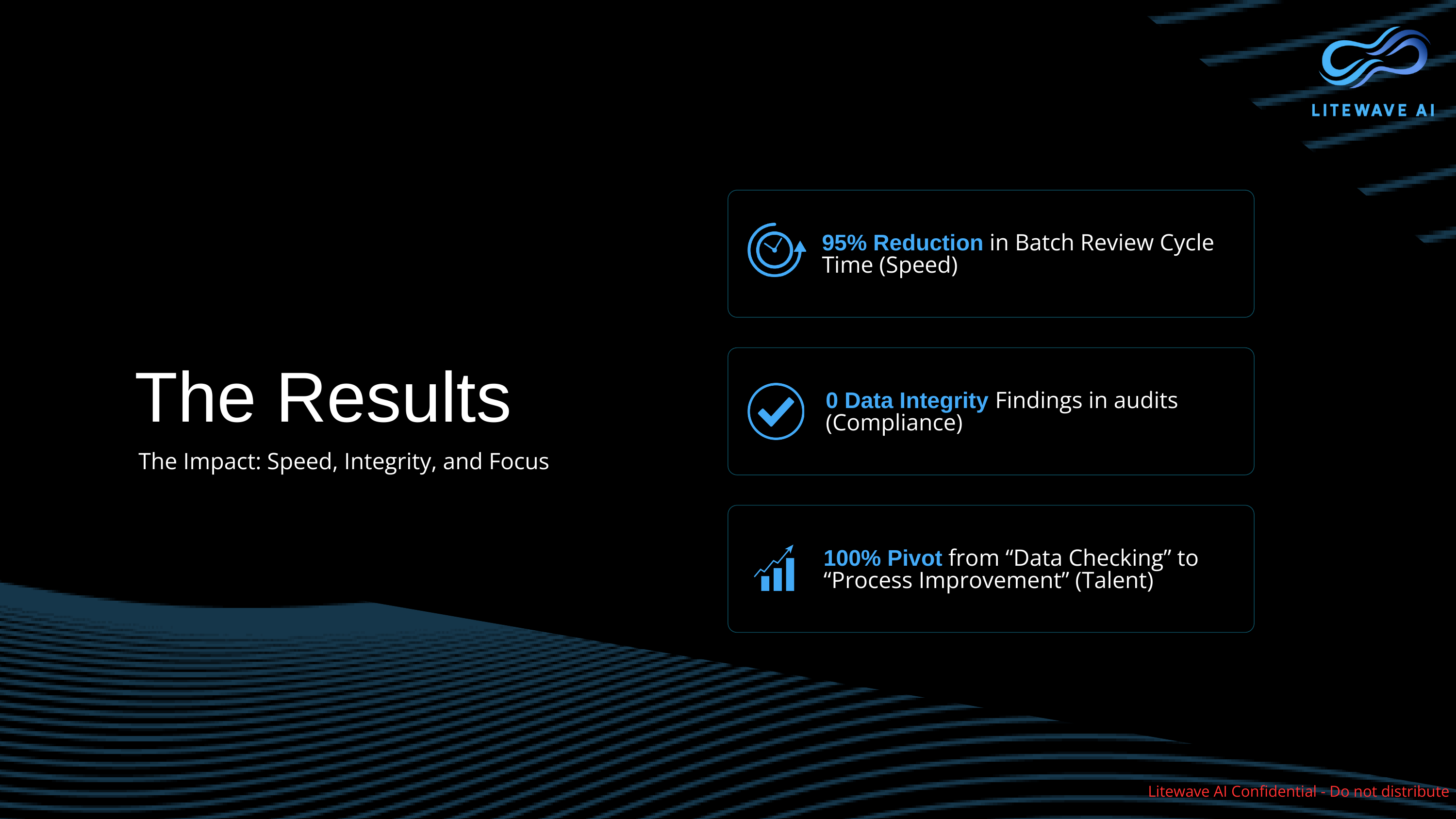

95% Reduction in Batch Review Cycle Time (Speed)
The Results

0 Data Integrity Findings in audits (Compliance)
The Impact: Speed, Integrity, and Focus

100% Pivot from “Data Checking” to “Process Improvement” (Talent)

Litewave AI Confidential - Do not distribute